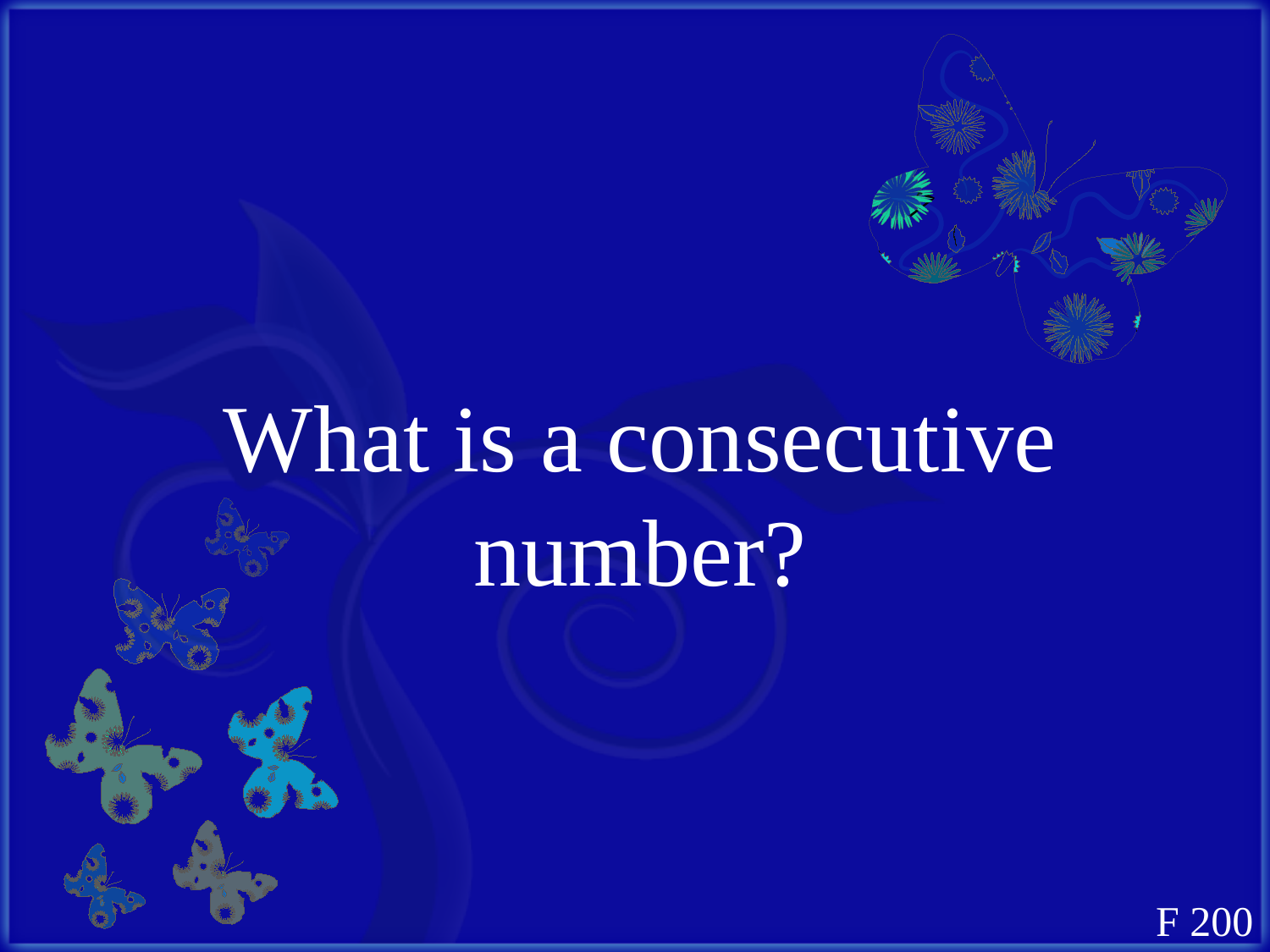

What is a consecutive number?
F 200